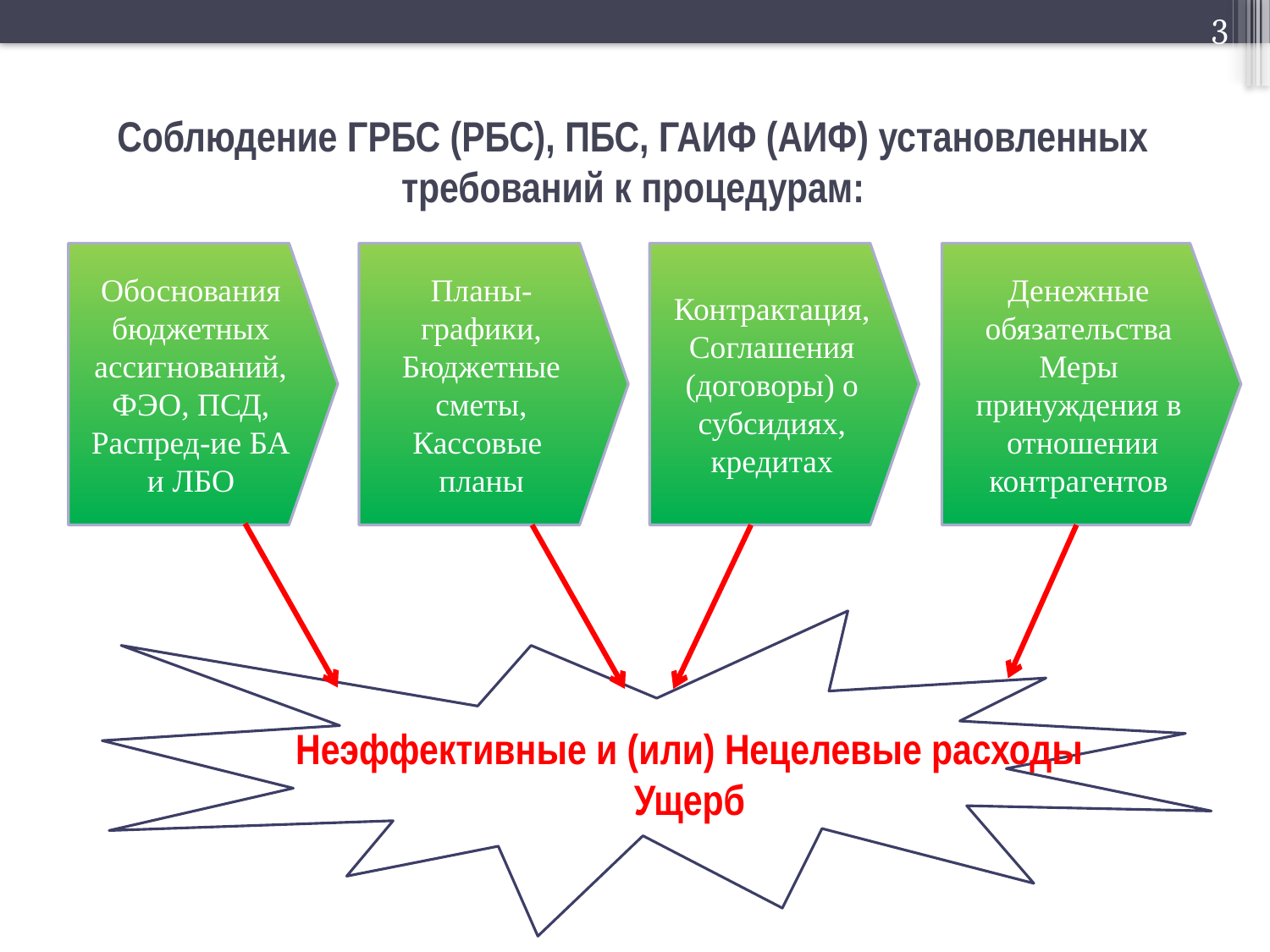

3
Cоблюдение ГРБС (РБС), ПБС, ГАИФ (АИФ) установленных требований к процедурам:
Планы-графики,
Бюджетные сметы, Кассовые
планы
Обоснования
бюджетных ассигнований,
ФЭО, ПСД,
Распред-ие БА и ЛБО
Контрактация,
Соглашения (договоры) о субсидиях, кредитах
Денежные обязательства
Меры принуждения в
 отношении
контрагентов

Неэффективные и (или) Нецелевые расходы
Ущерб